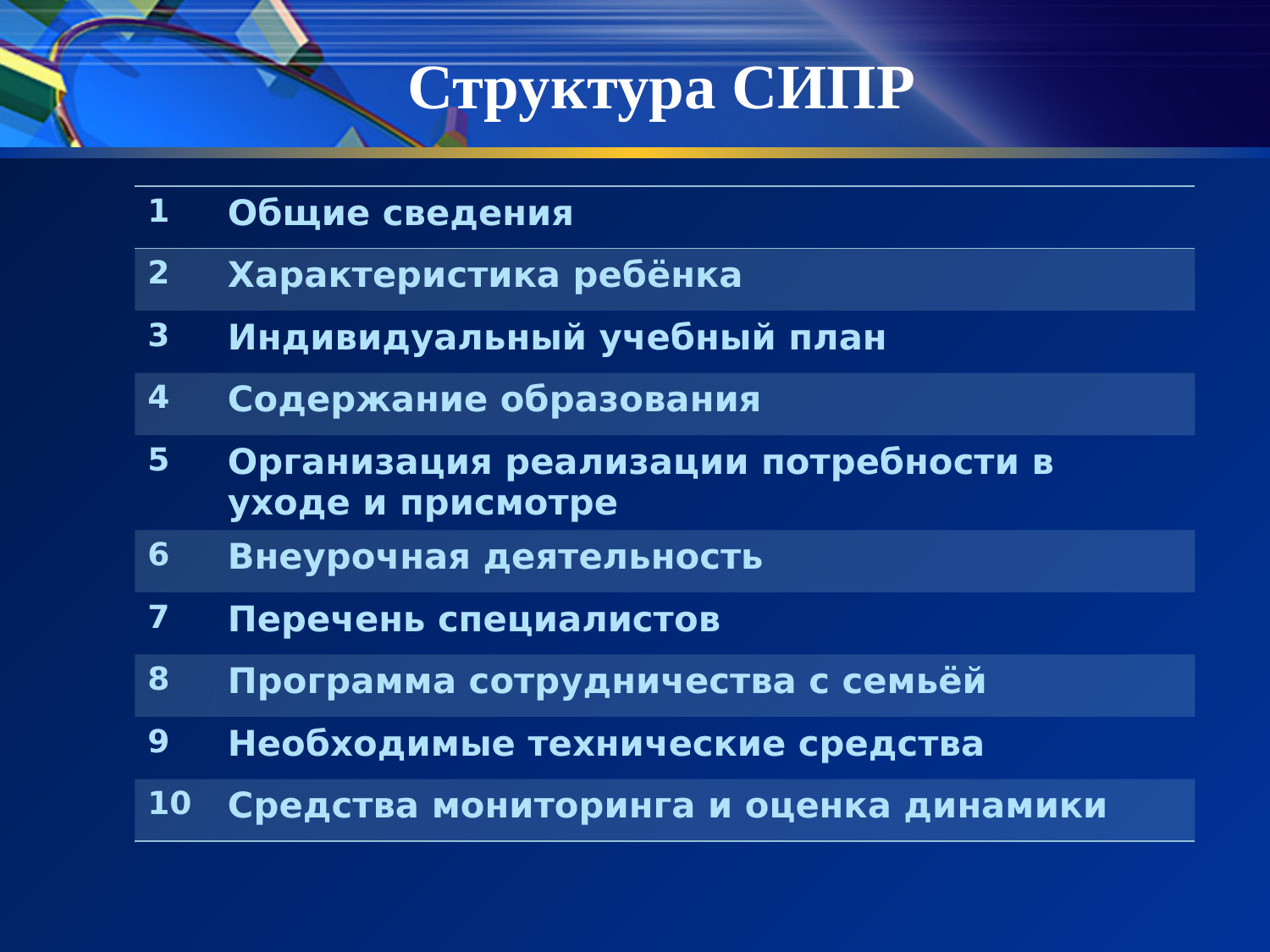

# Структура СИПР
| 1 | Общие сведения |
| --- | --- |
| 2 | Характеристика ребёнка |
| 3 | Индивидуальный учебный план |
| 4 | Содержание образования |
| 5 | Организация реализации потребности в уходе и присмотре |
| 6 | Внеурочная деятельность |
| 7 | Перечень специалистов |
| 8 | Программа сотрудничества с семьёй |
| 9 | Необходимые технические средства |
| 10 | Средства мониторинга и оценка динамики |